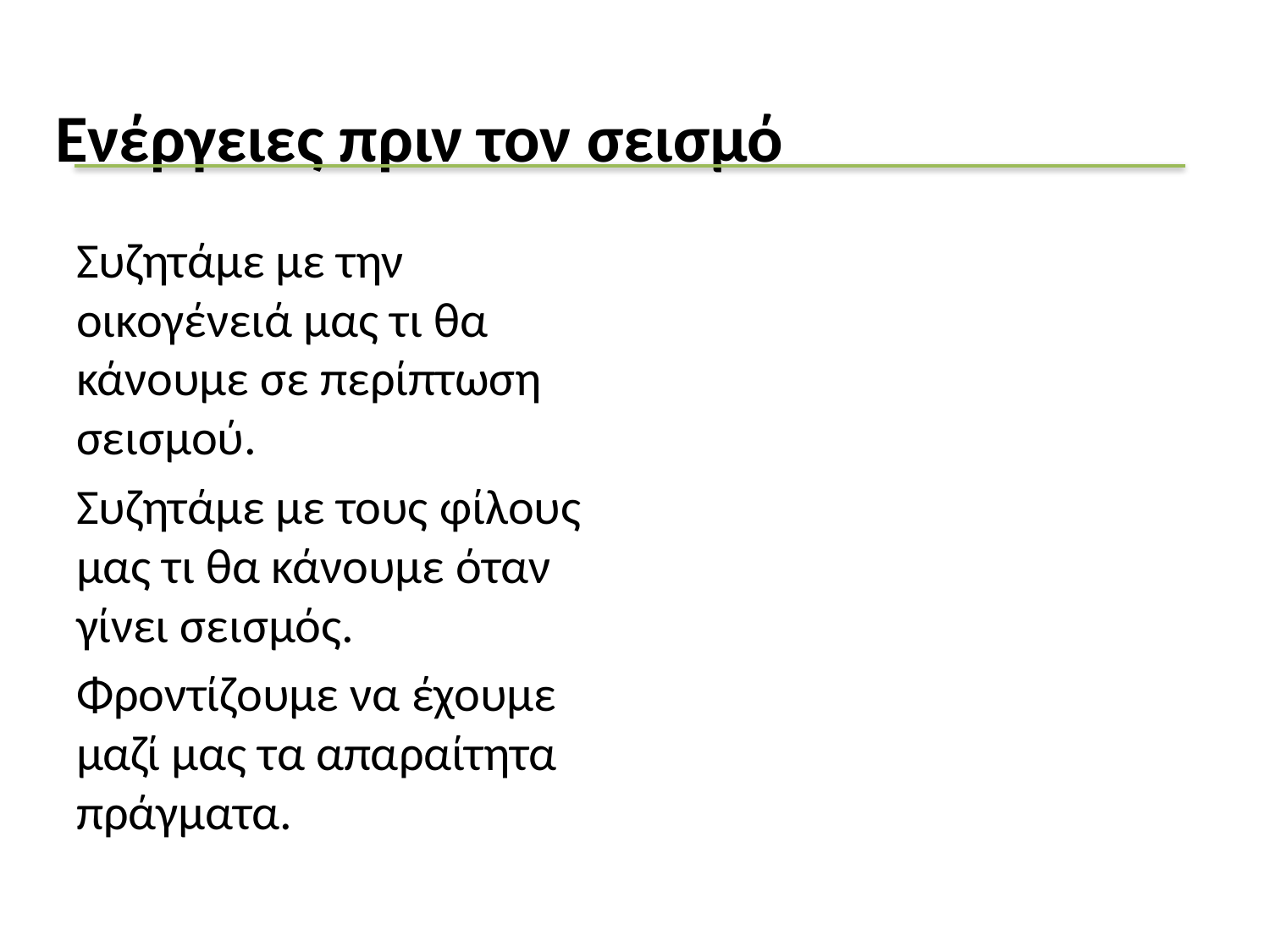

# Ενέργειες πριν τον σεισμό
Συζητάμε με την οικογένειά μας τι θα κάνουμε σε περίπτωση σεισμού.
Συζητάμε με τους φίλους  μας τι θα κάνουμε όταν γίνει σεισμός.
Φροντίζουμε να έχουμε μαζί μας τα απαραίτητα πράγματα.